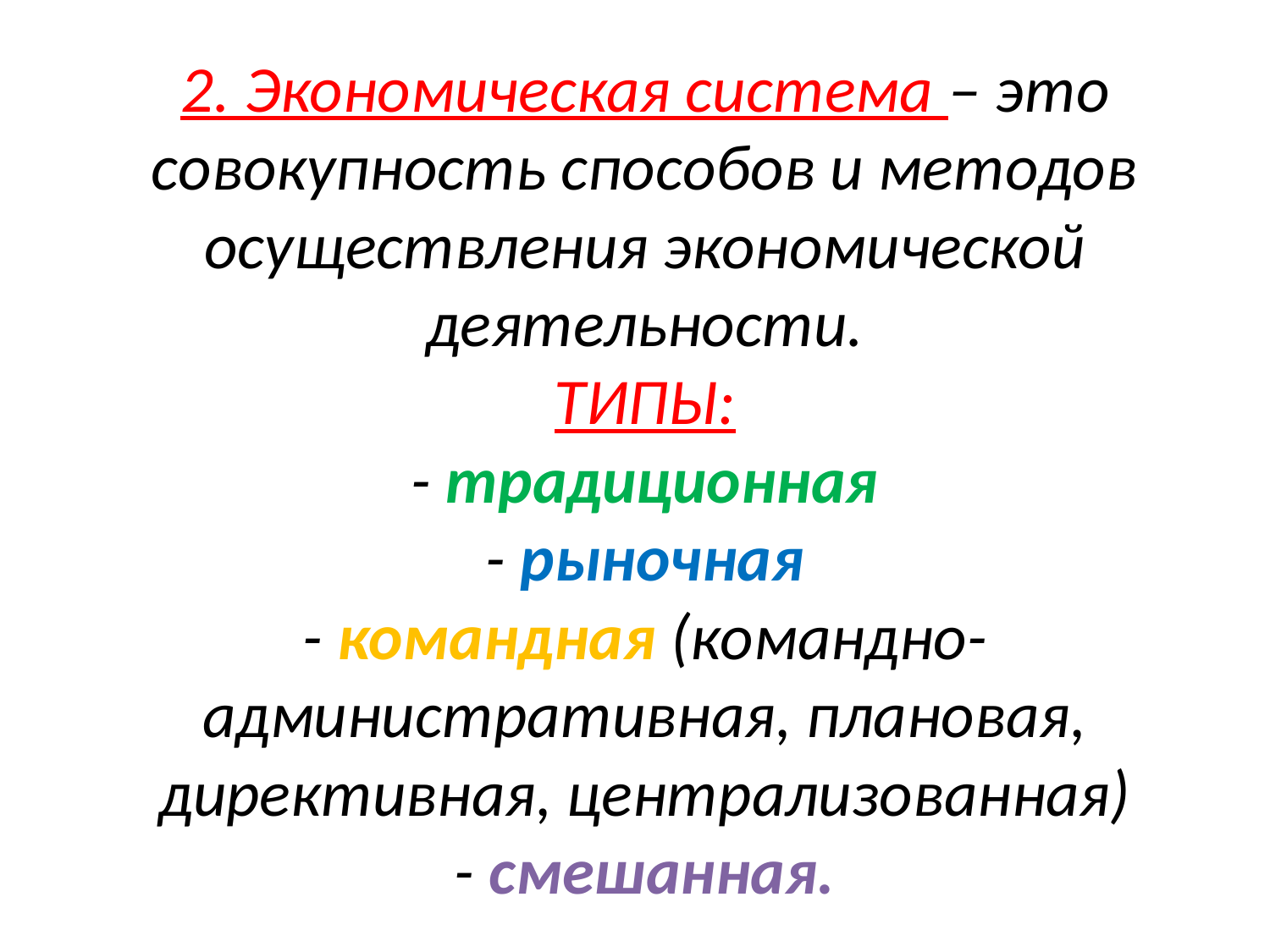

# 2. Экономическая система – это совокупность способов и методов осуществления экономической деятельности. ТИПЫ: - традиционная - рыночная - командная (командно-административная, плановая, директивная, централизованная) - смешанная.